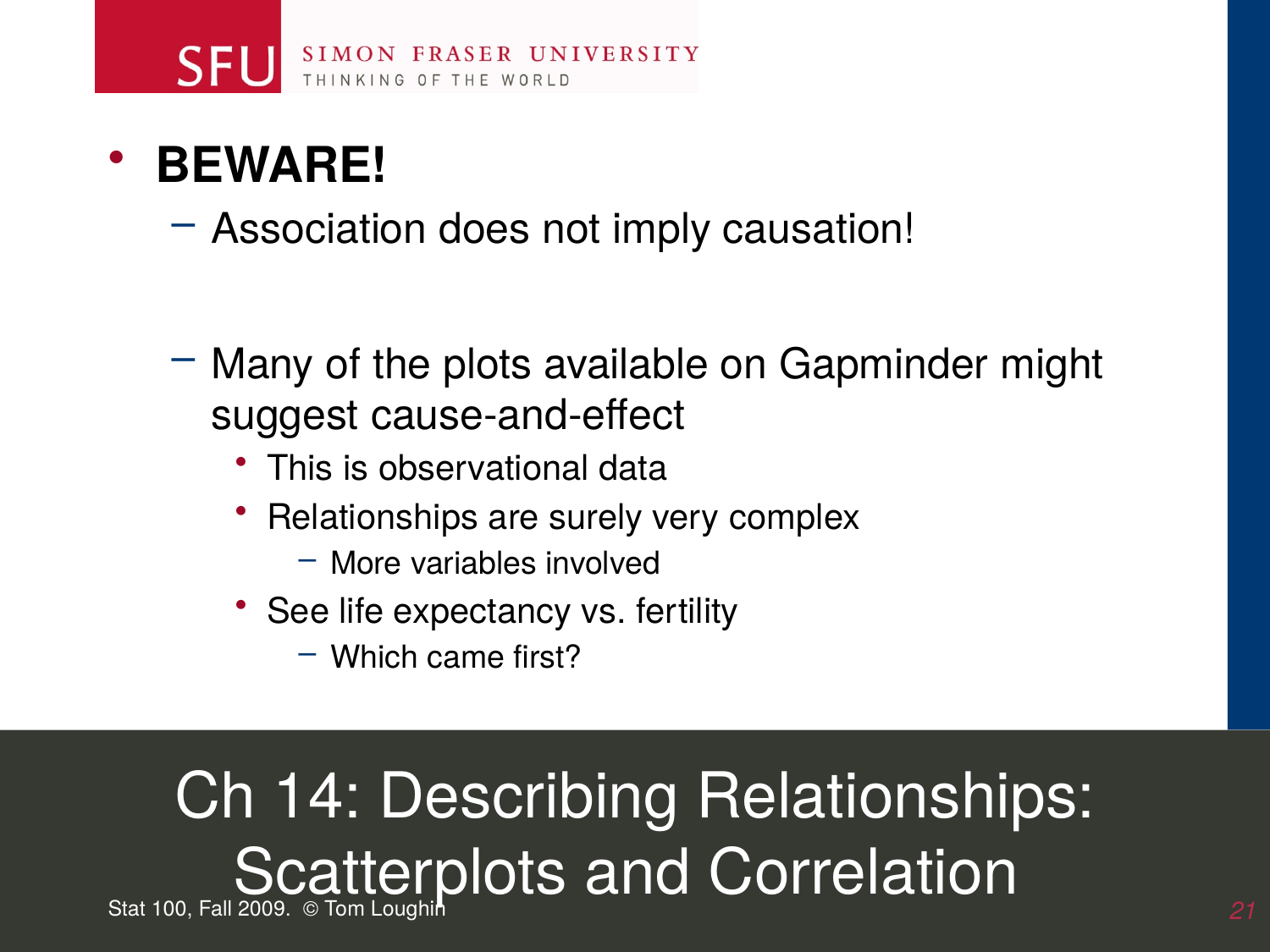

BEWARE!
Association does not imply causation!

Many of the plots available on Gapminder might suggest cause-and-effect
This is observational data
Relationships are surely very complex
More variables involved
See life expectancy vs. fertility
Which came first?

# Ch 14: Describing Relationships: Scatterplots and Correlation
Stat 100, Fall 2009.  © Tom Loughin
21